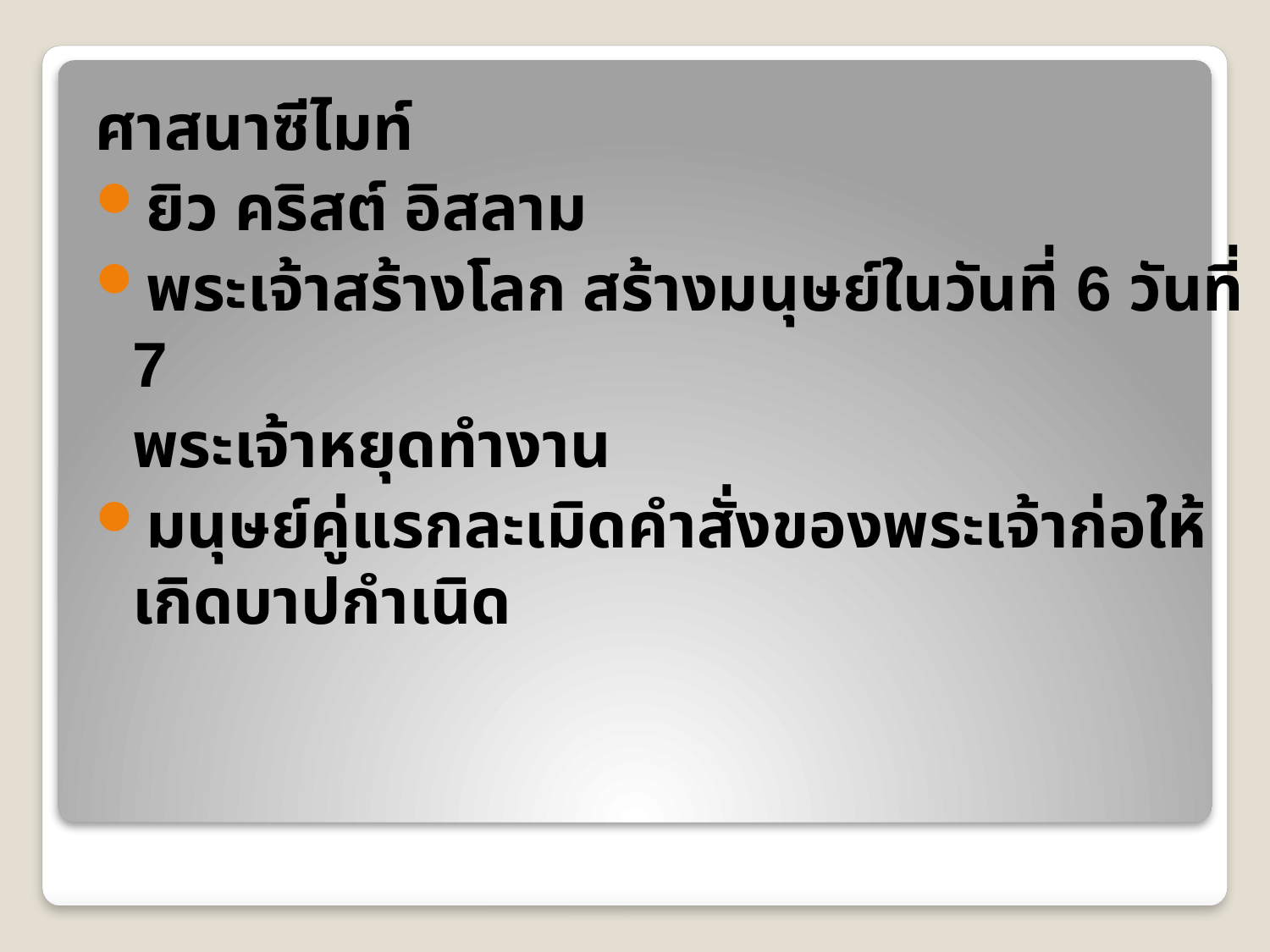

ศาสนาซีไมท์
ยิว คริสต์ อิสลาม
พระเจ้าสร้างโลก สร้างมนุษย์ในวันที่ 6 วันที่ 7
	พระเจ้าหยุดทำงาน
มนุษย์คู่แรกละเมิดคำสั่งของพระเจ้าก่อให้เกิดบาปกำเนิด